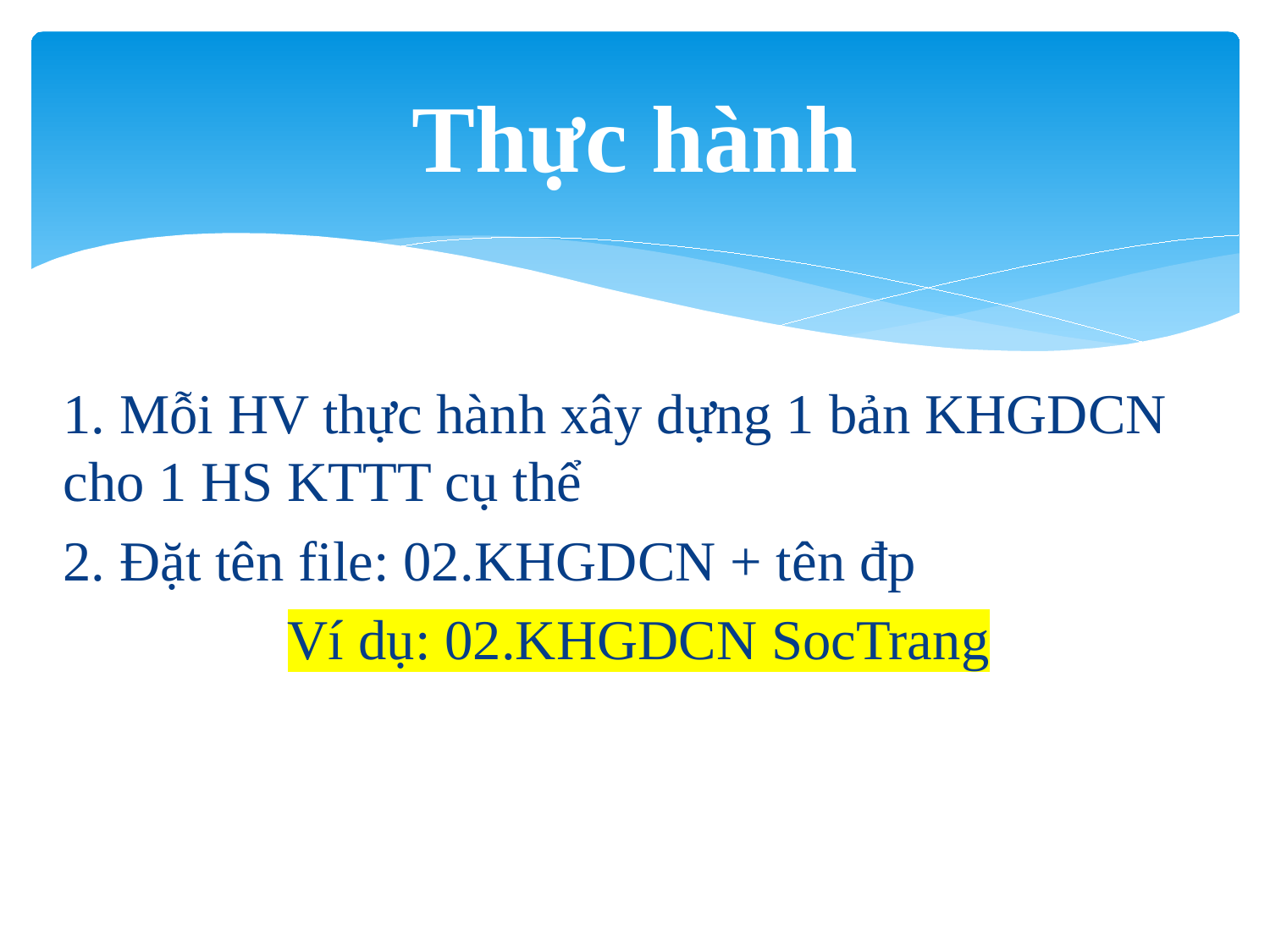

# Thực hành
1. Mỗi HV thực hành xây dựng 1 bản KHGDCN cho 1 HS KTTT cụ thể
2. Đặt tên file: 02.KHGDCN + tên đp
Ví dụ: 02.KHGDCN SocTrang